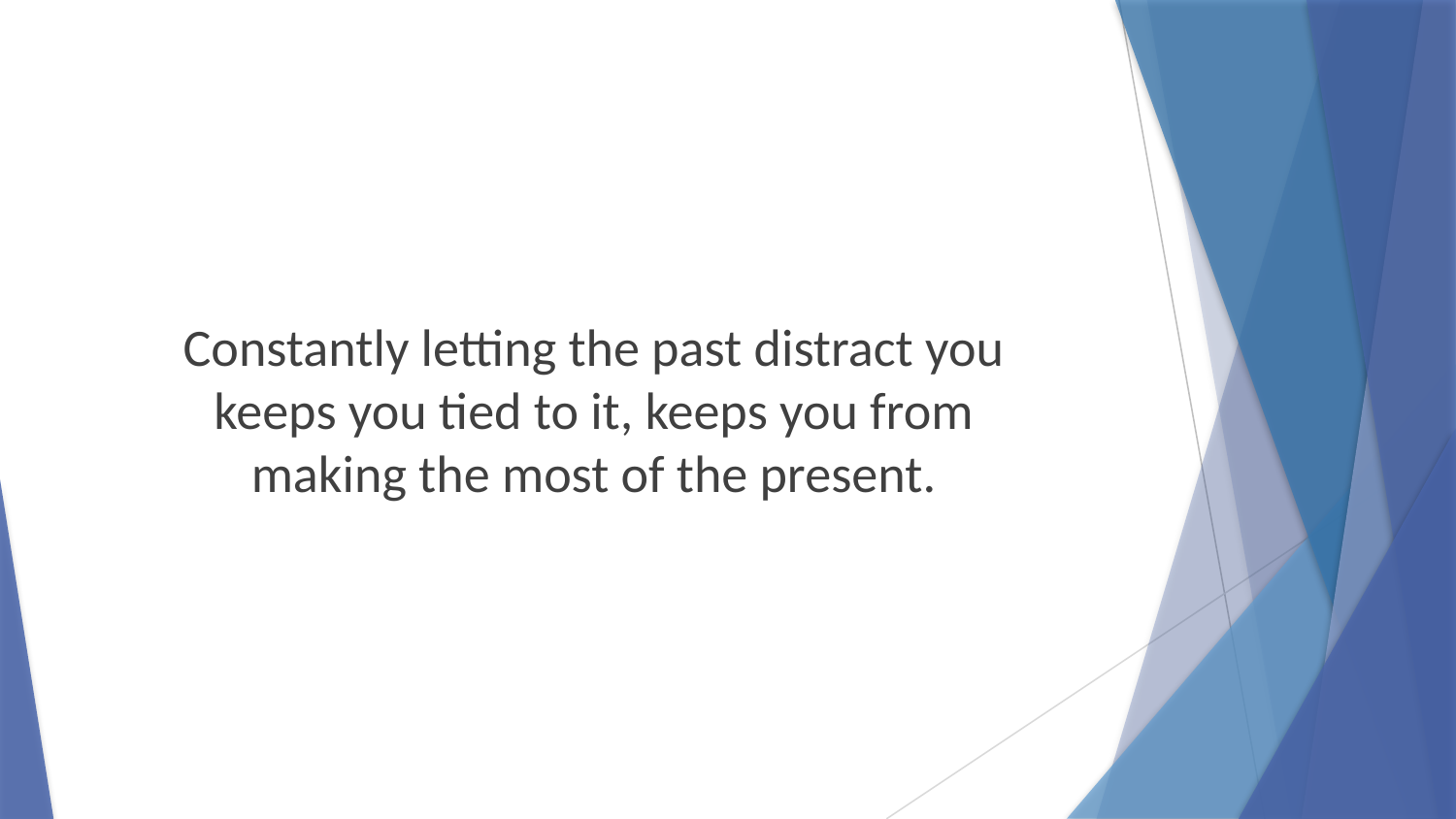

Constantly letting the past distract you
keeps you tied to it, keeps you from
making the most of the present.